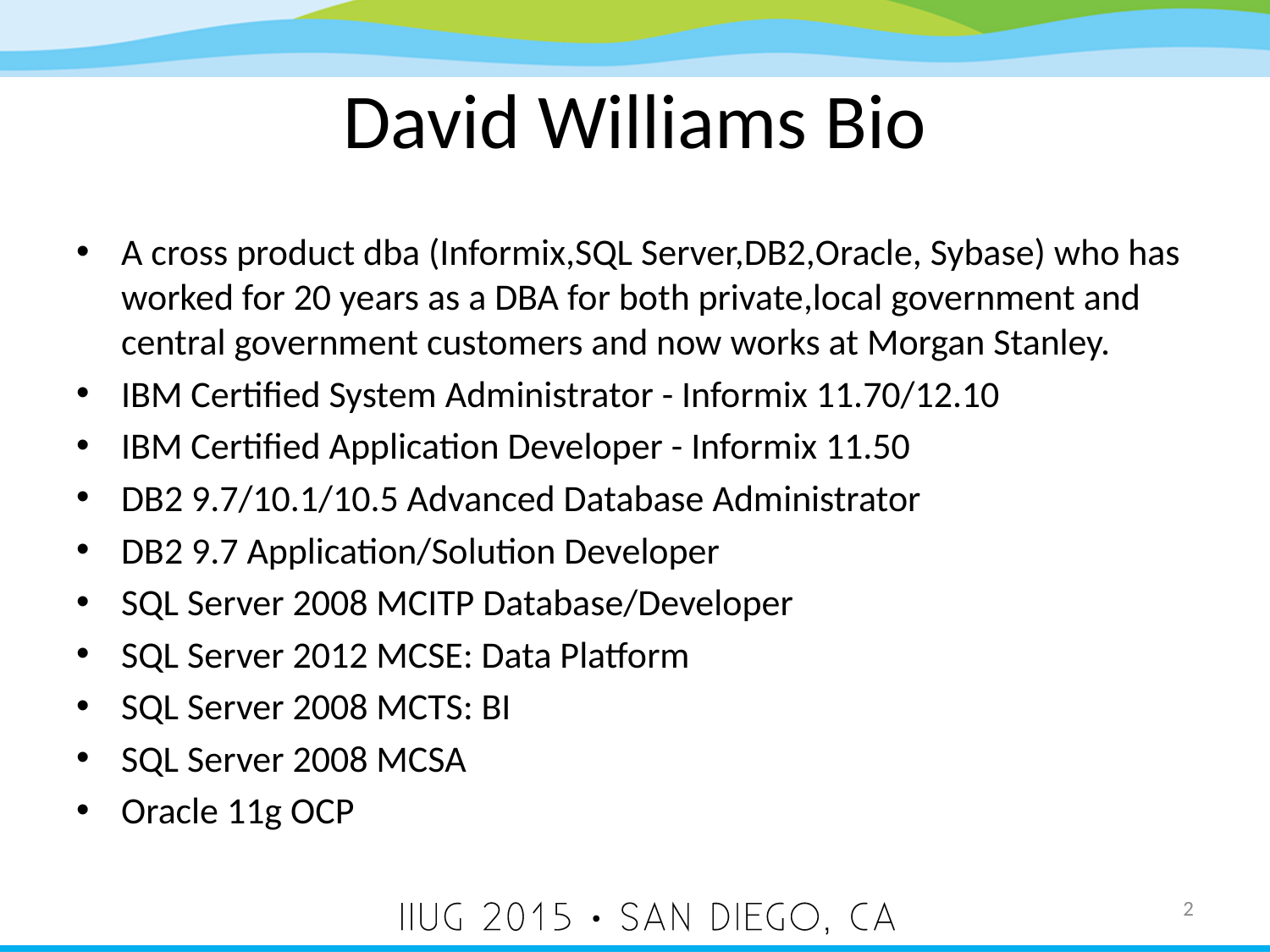

# David Williams Bio
A cross product dba (Informix,SQL Server,DB2,Oracle, Sybase) who has worked for 20 years as a DBA for both private,local government and central government customers and now works at Morgan Stanley.
IBM Certified System Administrator - Informix 11.70/12.10
IBM Certified Application Developer - Informix 11.50
DB2 9.7/10.1/10.5 Advanced Database Administrator
DB2 9.7 Application/Solution Developer
SQL Server 2008 MCITP Database/Developer
SQL Server 2012 MCSE: Data Platform
SQL Server 2008 MCTS: BI
SQL Server 2008 MCSA
Oracle 11g OCP

2